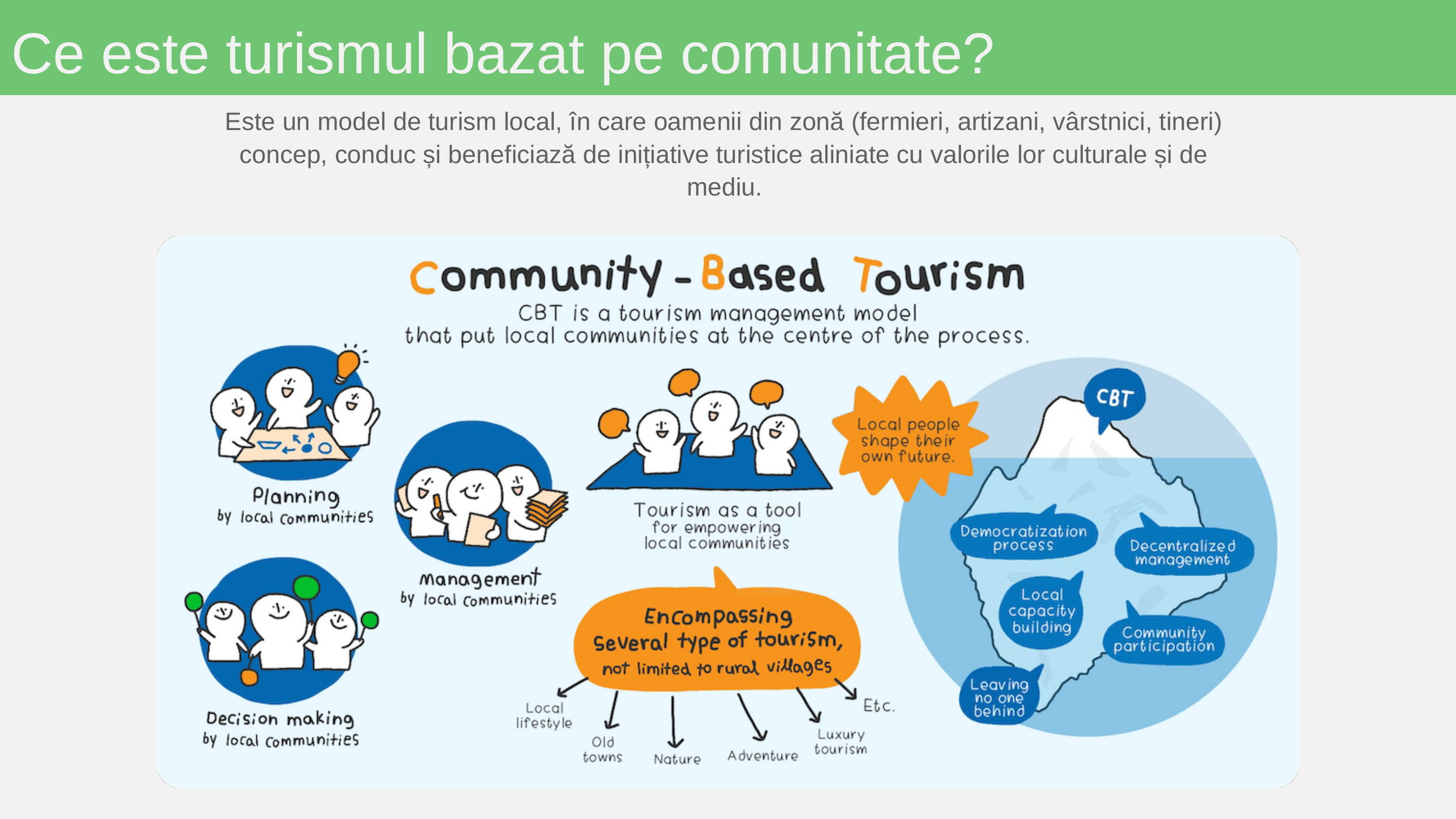

Ce este turismul bazat pe comunitate?
Este un model de turism local, în care oamenii din zonă (fermieri, artizani, vârstnici, tineri) concep, conduc și beneficiază de inițiative turistice aliniate cu valorile lor culturale și de mediu.